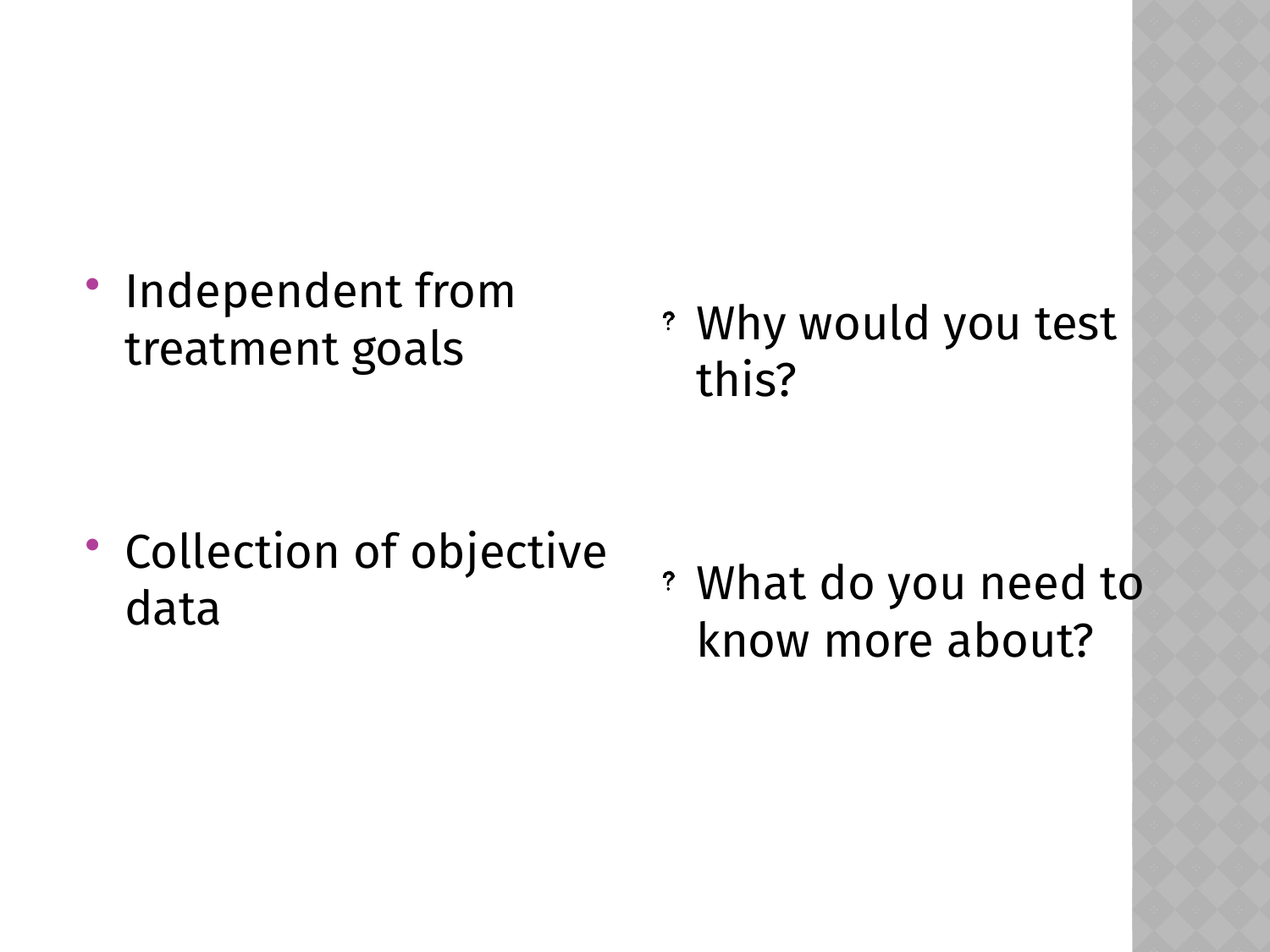

#
Independent from treatment goals

Collection of objective data

Why would you test this?

What do you need to know more about?